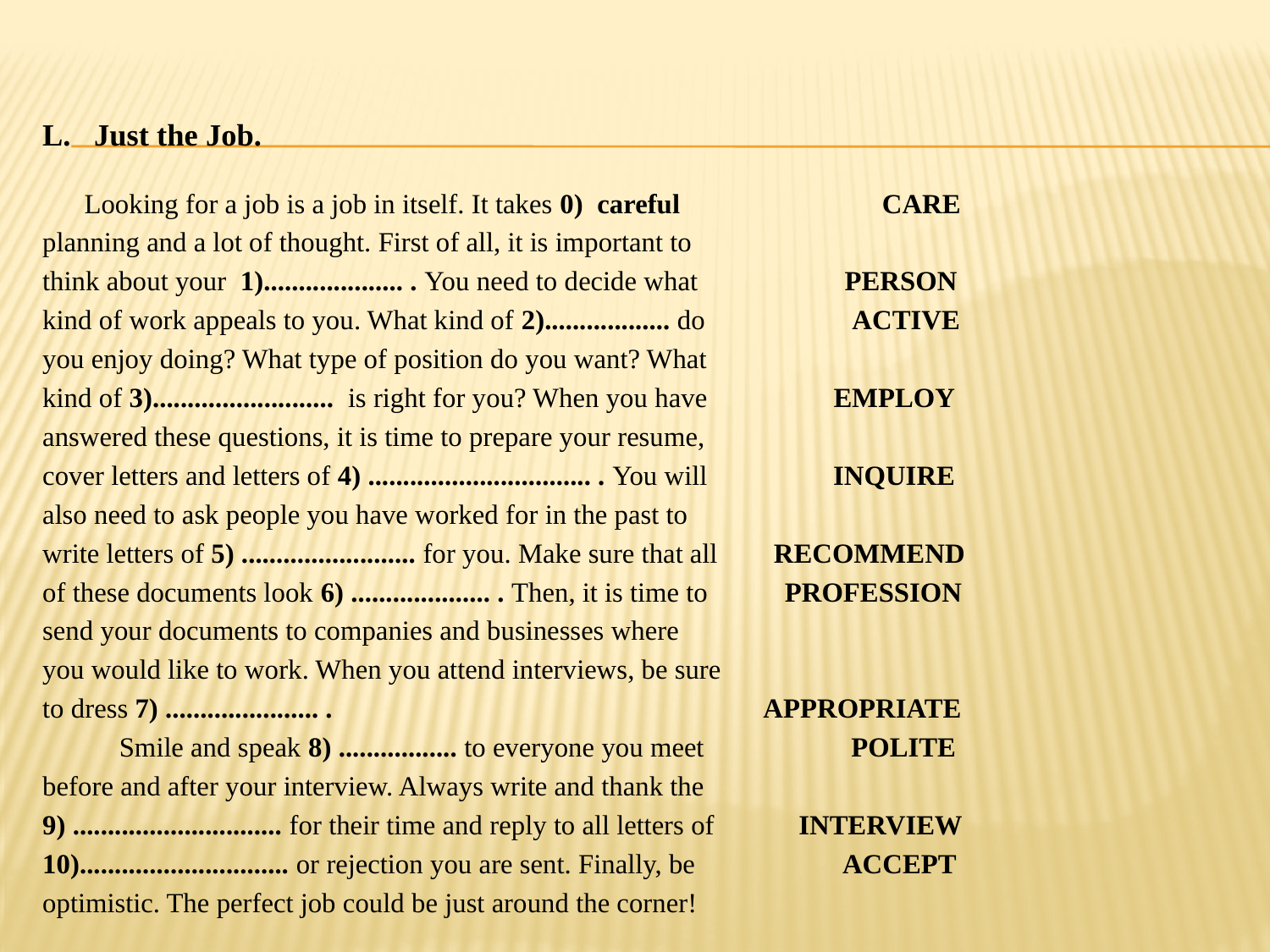

L.   Just the Job.

      Looking for a job is a job in itself. It takes 0)  careful                             CARE
planning and a lot of thought. First of all, it is important to
think about your  1).................... . You need to decide what                     PERSON
kind of work appeals to you. What kind of 2).................. do                     ACTIVE
you enjoy doing? What type of position do you want? What
kind of 3)..........................  is right for you? When you have                  EMPLOY
answered these questions, it is time to prepare your resume,
cover letters and letters of 4) ................................ . You will                  INQUIRE
also need to ask people you have worked for in the past to
write letters of 5) ......................... for you. Make sure that all        RECOMMEND
of these documents look 6) .................... . Then, it is time to           PROFESSION
send your documents to companies and businesses where
you would like to work. When you attend interviews, be sure
to dress 7) ...................... .                                                              APPROPRIATE
           Smile and speak 8) ................. to everyone you meet                     POLITE
before and after your interview. Always write and thank the
9) .............................. for their time and reply to all letters of            INTERVIEW
10).............................. or rejection you are sent. Finally, be                     ACCEPT
optimistic. The perfect job could be just around the corner!